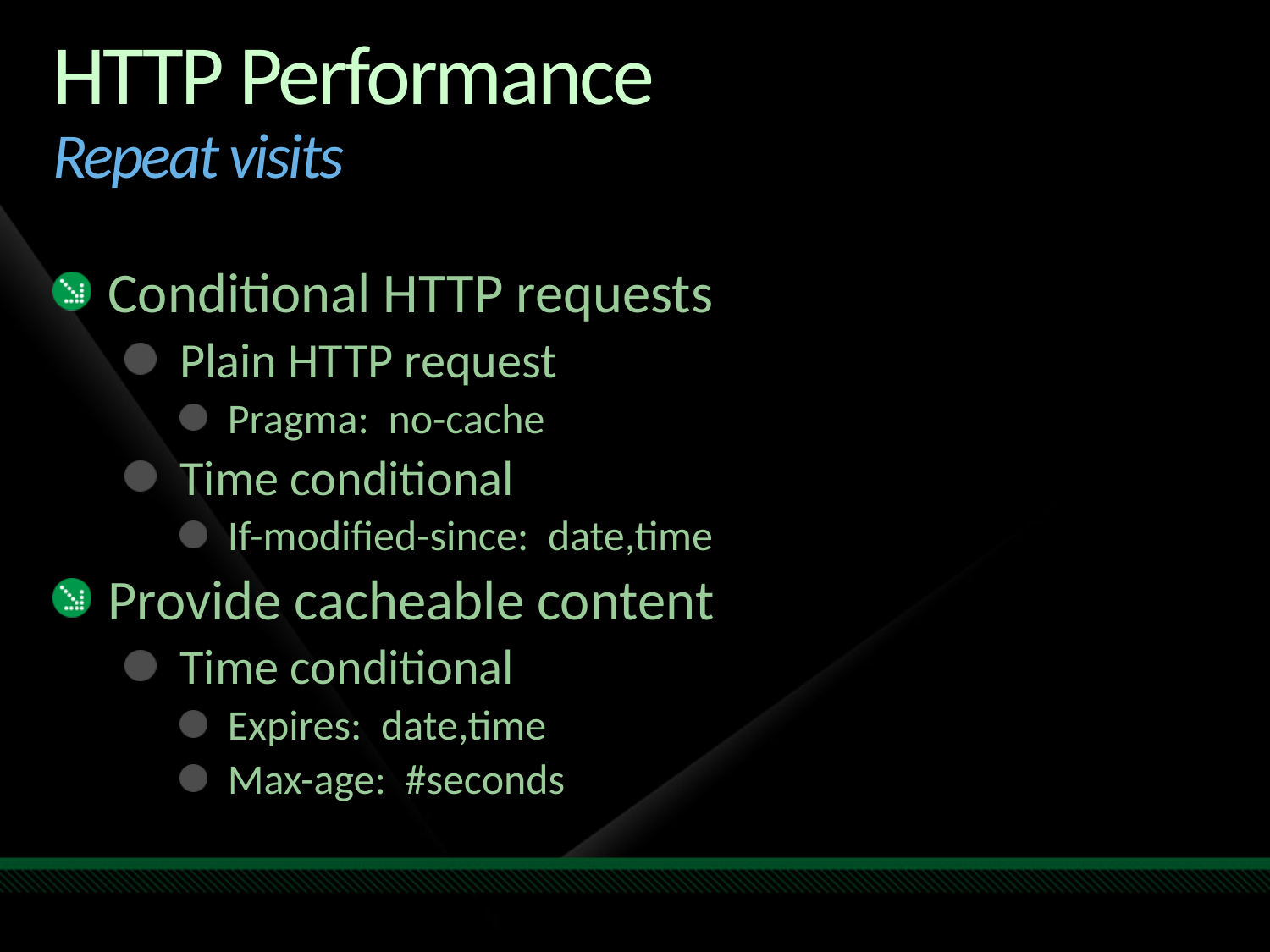

# HTTP Performance Repeat visits
Conditional HTTP requests
Plain HTTP request
Pragma:  no-cache
Time conditional
If-modified-since:  date,time
Provide cacheable content
Time conditional
Expires:  date,time
Max-age:  #seconds